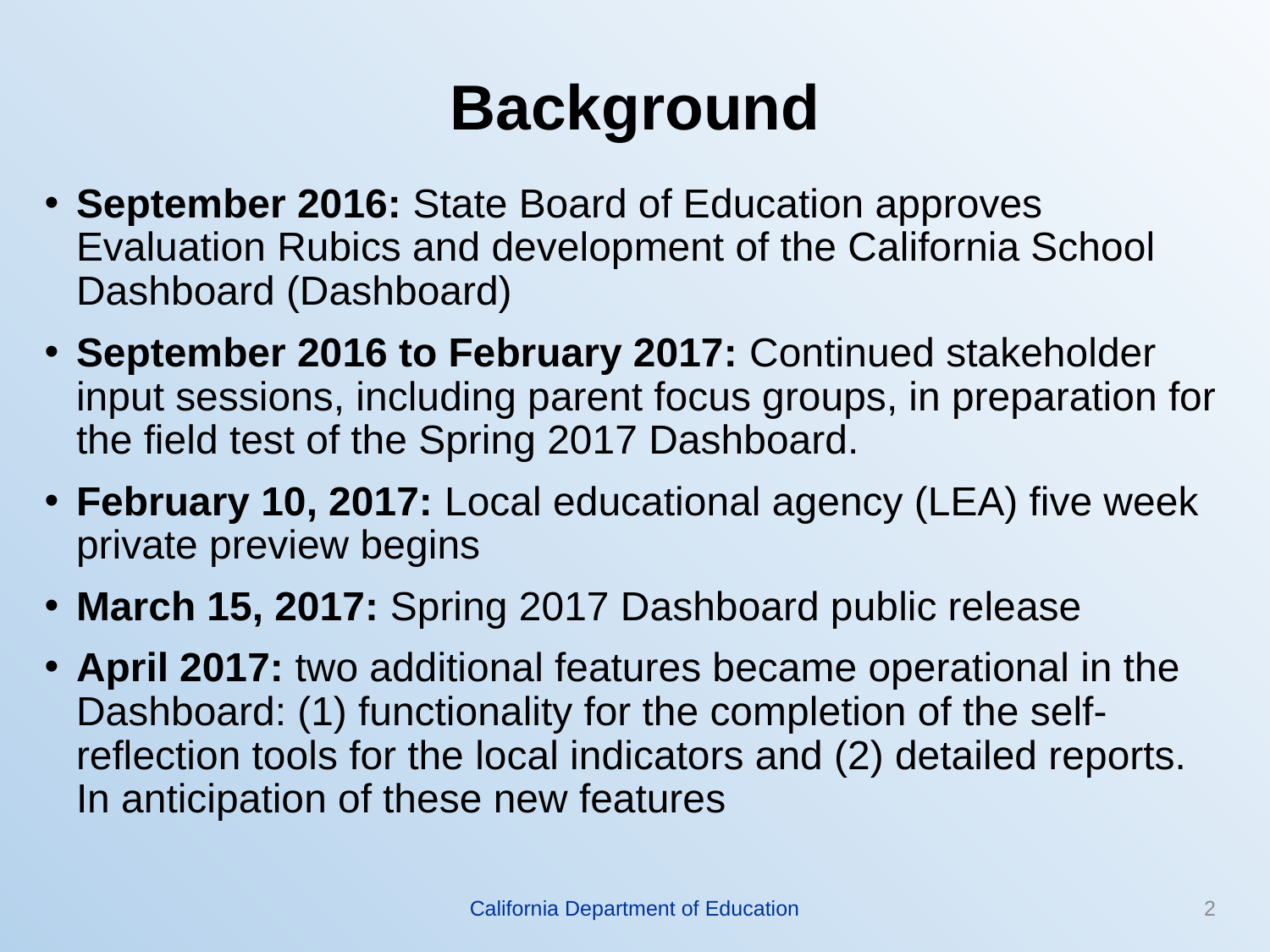

# Background
September 2016: State Board of Education approves Evaluation Rubics and development of the California School Dashboard (Dashboard)
September 2016 to February 2017: Continued stakeholder input sessions, including parent focus groups, in preparation for the field test of the Spring 2017 Dashboard.
February 10, 2017: Local educational agency (LEA) five week private preview begins
March 15, 2017: Spring 2017 Dashboard public release
April 2017: two additional features became operational in the Dashboard: (1) functionality for the completion of the self-reflection tools for the local indicators and (2) detailed reports. In anticipation of these new features
California Department of Education
2